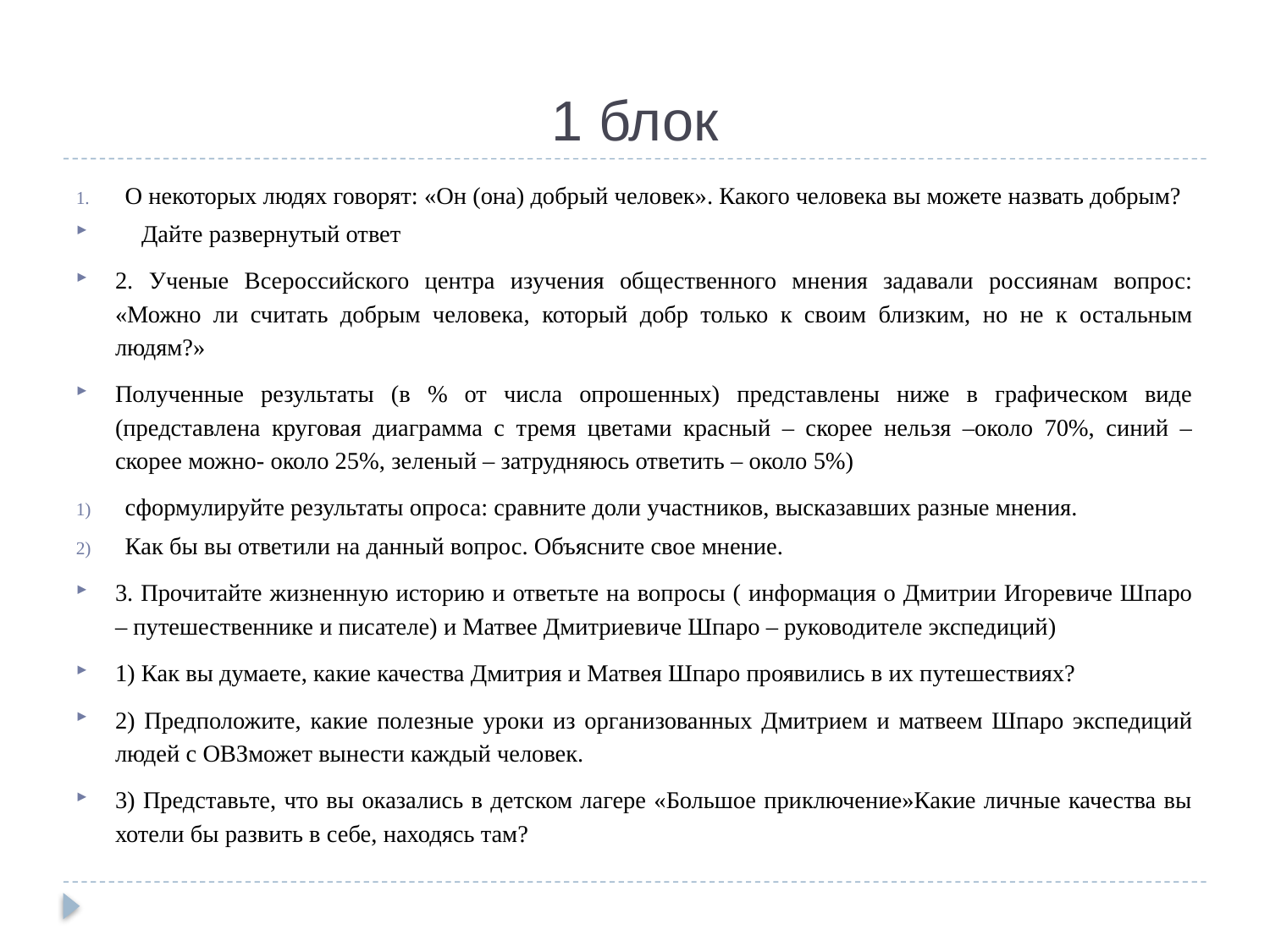

# 1 блок
О некоторых людях говорят: «Он (она) добрый человек». Какого человека вы можете назвать добрым?
Дайте развернутый ответ
2. Ученые Всероссийского центра изучения общественного мнения задавали россиянам вопрос: «Можно ли считать добрым человека, который добр только к своим близким, но не к остальным людям?»
Полученные результаты (в % от числа опрошенных) представлены ниже в графическом виде (представлена круговая диаграмма с тремя цветами красный – скорее нельзя –около 70%, синий – скорее можно- около 25%, зеленый – затрудняюсь ответить – около 5%)
сформулируйте результаты опроса: сравните доли участников, высказавших разные мнения.
Как бы вы ответили на данный вопрос. Объясните свое мнение.
3. Прочитайте жизненную историю и ответьте на вопросы ( информация о Дмитрии Игоревиче Шпаро – путешественнике и писателе) и Матвее Дмитриевиче Шпаро – руководителе экспедиций)
1) Как вы думаете, какие качества Дмитрия и Матвея Шпаро проявились в их путешествиях?
2) Предположите, какие полезные уроки из организованных Дмитрием и матвеем Шпаро экспедиций людей с ОВЗможет вынести каждый человек.
3) Представьте, что вы оказались в детском лагере «Большое приключение»Какие личные качества вы хотели бы развить в себе, находясь там?